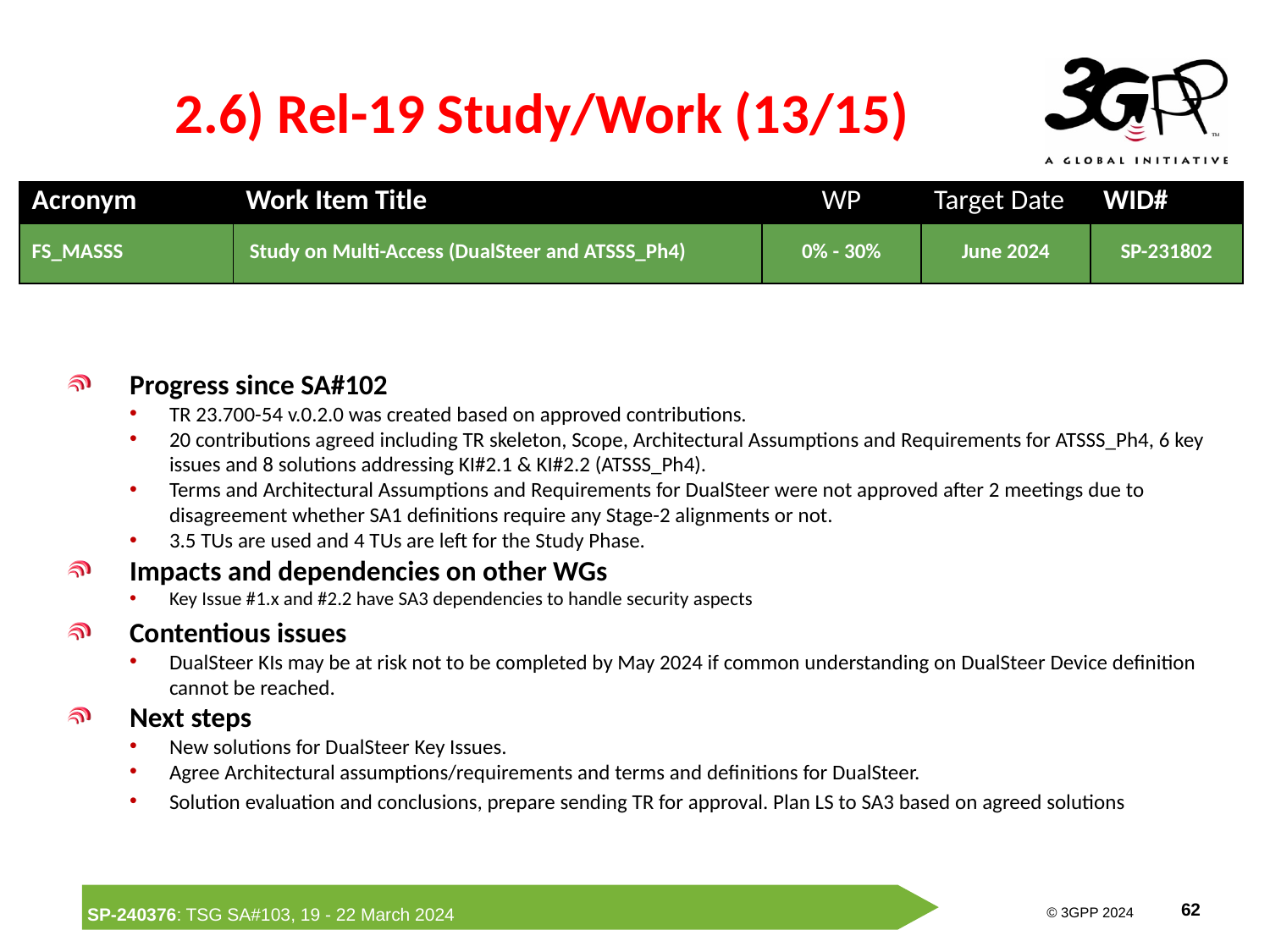

# 2.6) Rel-19 Study/Work (13/15)
| Acronym | Work Item Title | WP | Target Date | WID# |
| --- | --- | --- | --- | --- |
| FS\_MASSS | Study on Multi-Access (DualSteer and ATSSS\_Ph4) | 0% - 30% | June 2024 | SP-231802 |
Progress since SA#102
TR 23.700-54 v.0.2.0 was created based on approved contributions.
20 contributions agreed including TR skeleton, Scope, Architectural Assumptions and Requirements for ATSSS_Ph4, 6 key issues and 8 solutions addressing KI#2.1 & KI#2.2 (ATSSS_Ph4).
Terms and Architectural Assumptions and Requirements for DualSteer were not approved after 2 meetings due to disagreement whether SA1 definitions require any Stage-2 alignments or not.
3.5 TUs are used and 4 TUs are left for the Study Phase.
Impacts and dependencies on other WGs
Key Issue #1.x and #2.2 have SA3 dependencies to handle security aspects
Contentious issues
DualSteer KIs may be at risk not to be completed by May 2024 if common understanding on DualSteer Device definition cannot be reached.
Next steps
New solutions for DualSteer Key Issues.
Agree Architectural assumptions/requirements and terms and definitions for DualSteer.
Solution evaluation and conclusions, prepare sending TR for approval. Plan LS to SA3 based on agreed solutions